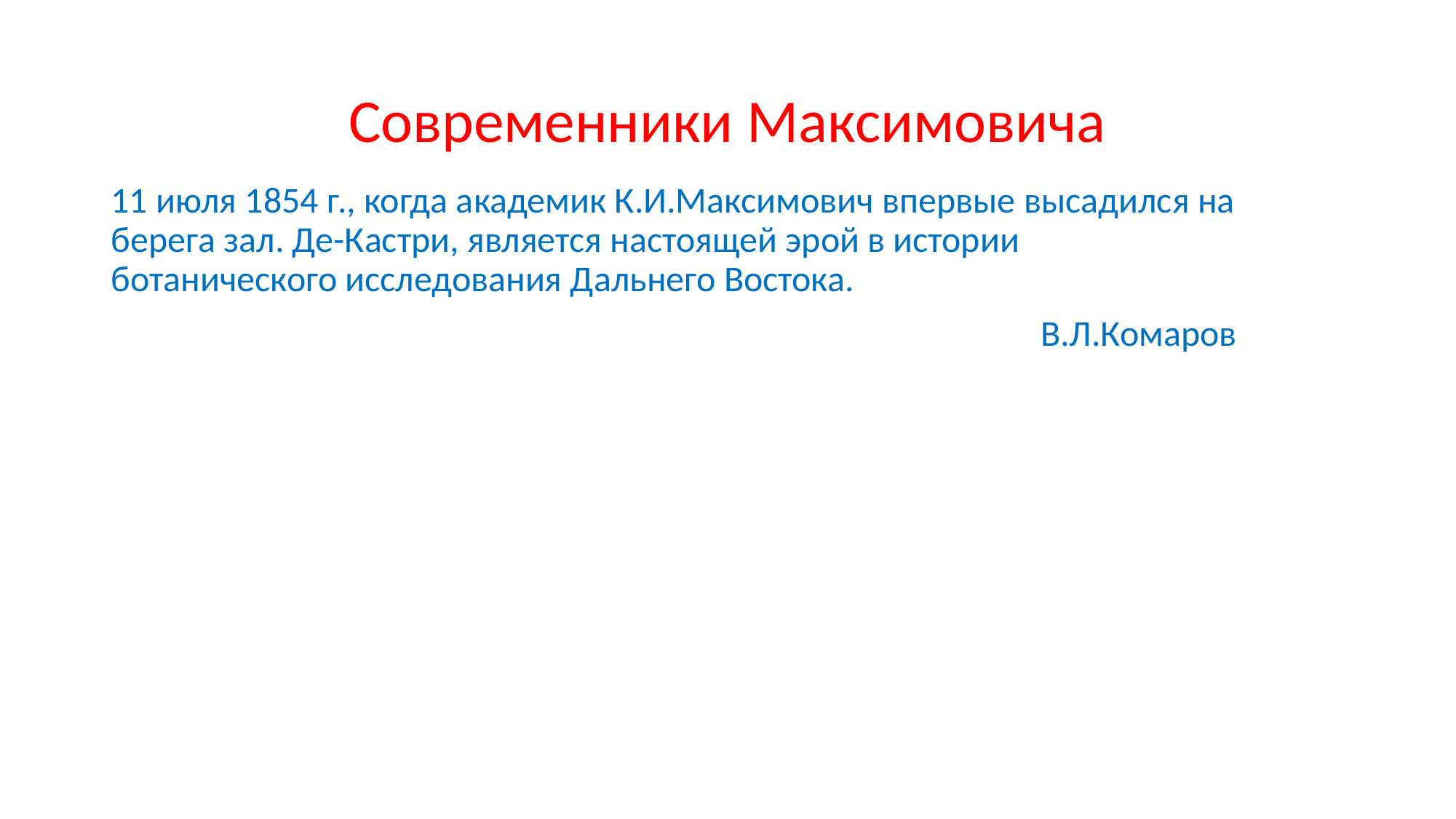

# Современники Максимовича
11 июля 1854 г., когда академик К.И.Максимович впервые высадился на берега зал. Де-Кастри, является настоящей эрой в истории ботанического исследования Дальнего Востока.
                            В.Л.Комаров